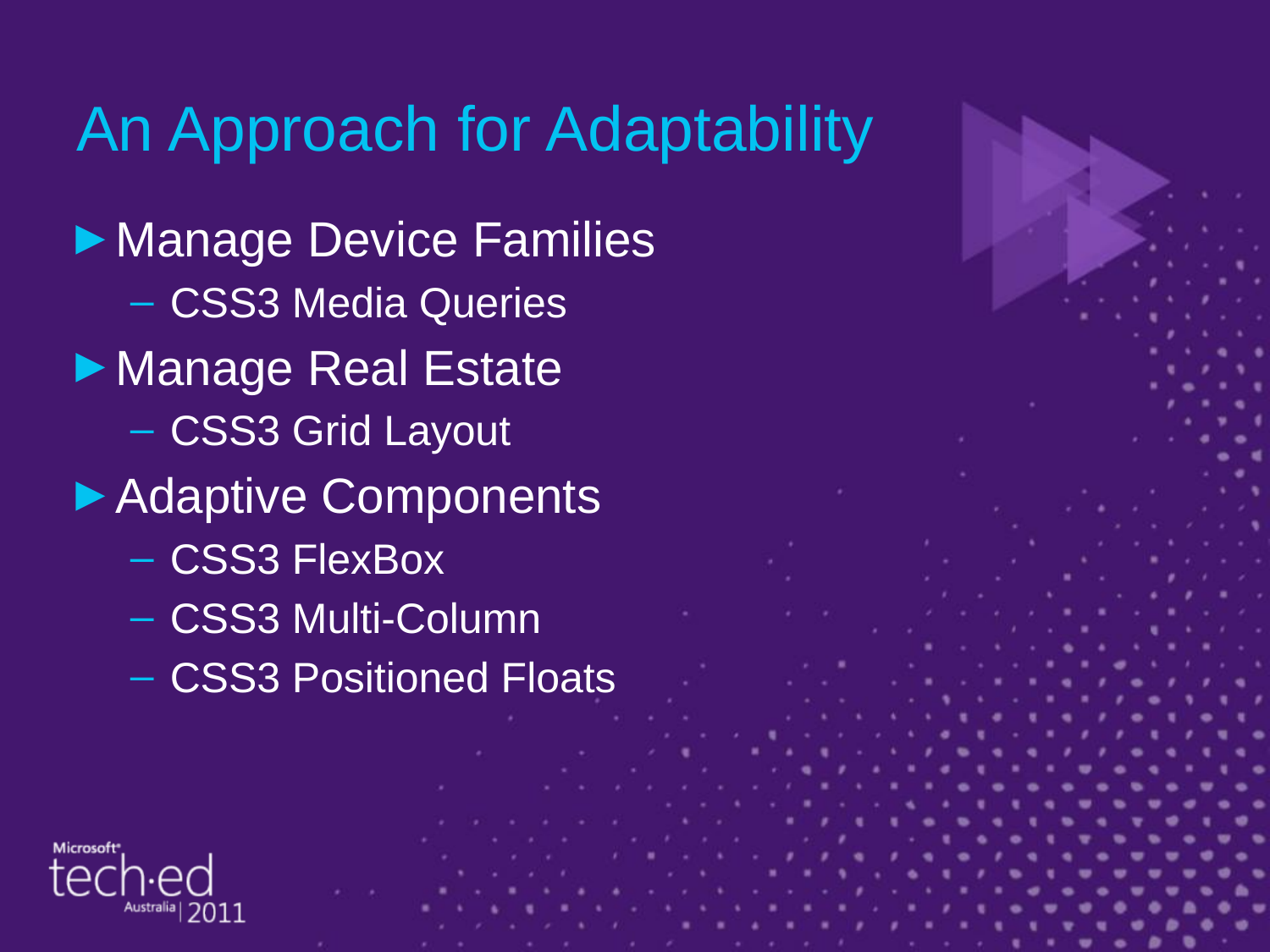

# An Approach for Adaptability
Manage Device Families
CSS3 Media Queries
Manage Real Estate
CSS3 Grid Layout
Adaptive Components
CSS3 FlexBox
CSS3 Multi-Column
CSS3 Positioned Floats